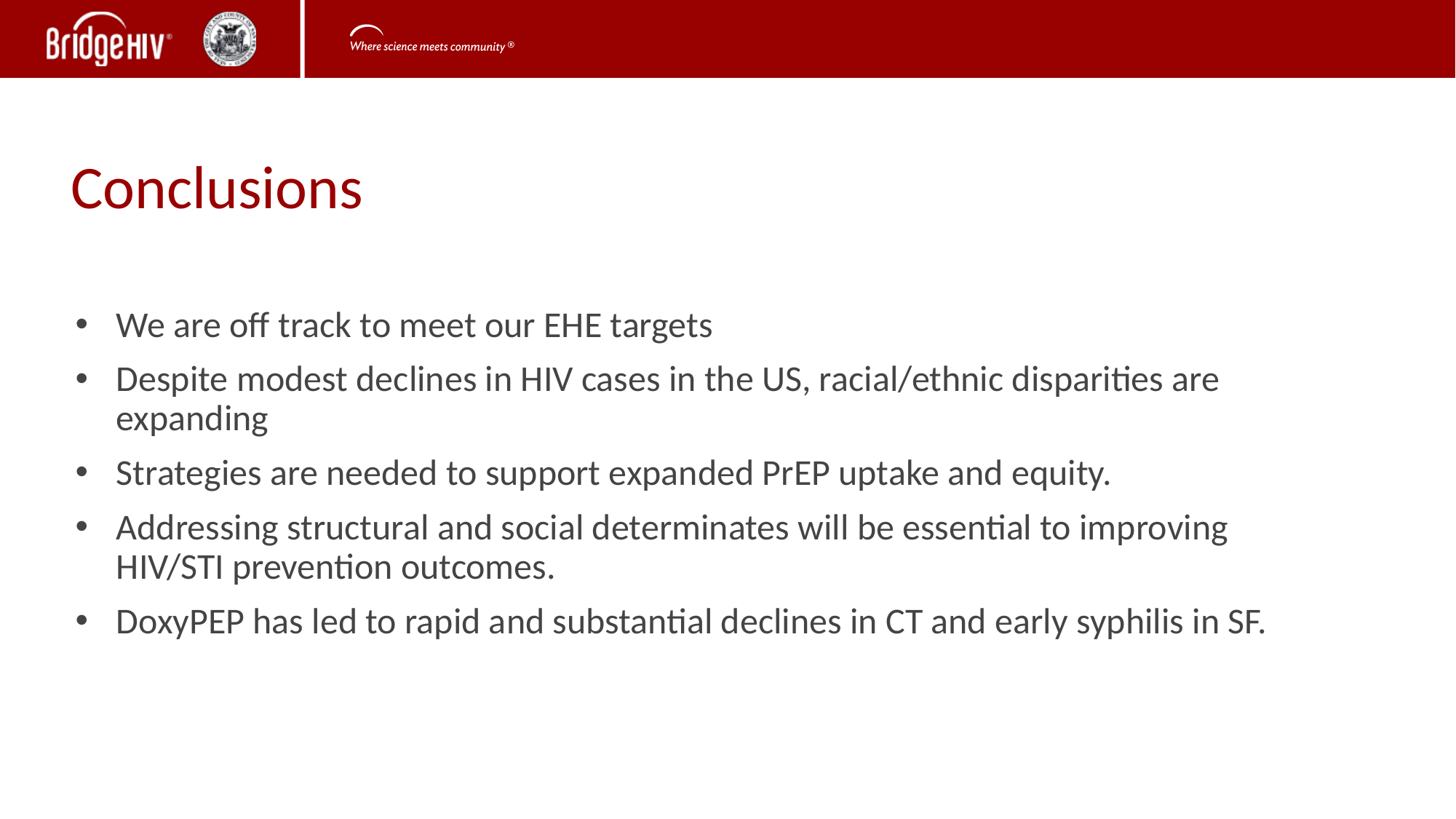

# Conclusions

We are off track to meet our EHE targets
Despite modest declines in HIV cases in the US, racial/ethnic disparities are expanding
Strategies are needed to support expanded PrEP uptake and equity.
Addressing structural and social determinates will be essential to improving HIV/STI prevention outcomes.
DoxyPEP has led to rapid and substantial declines in CT and early syphilis in SF.